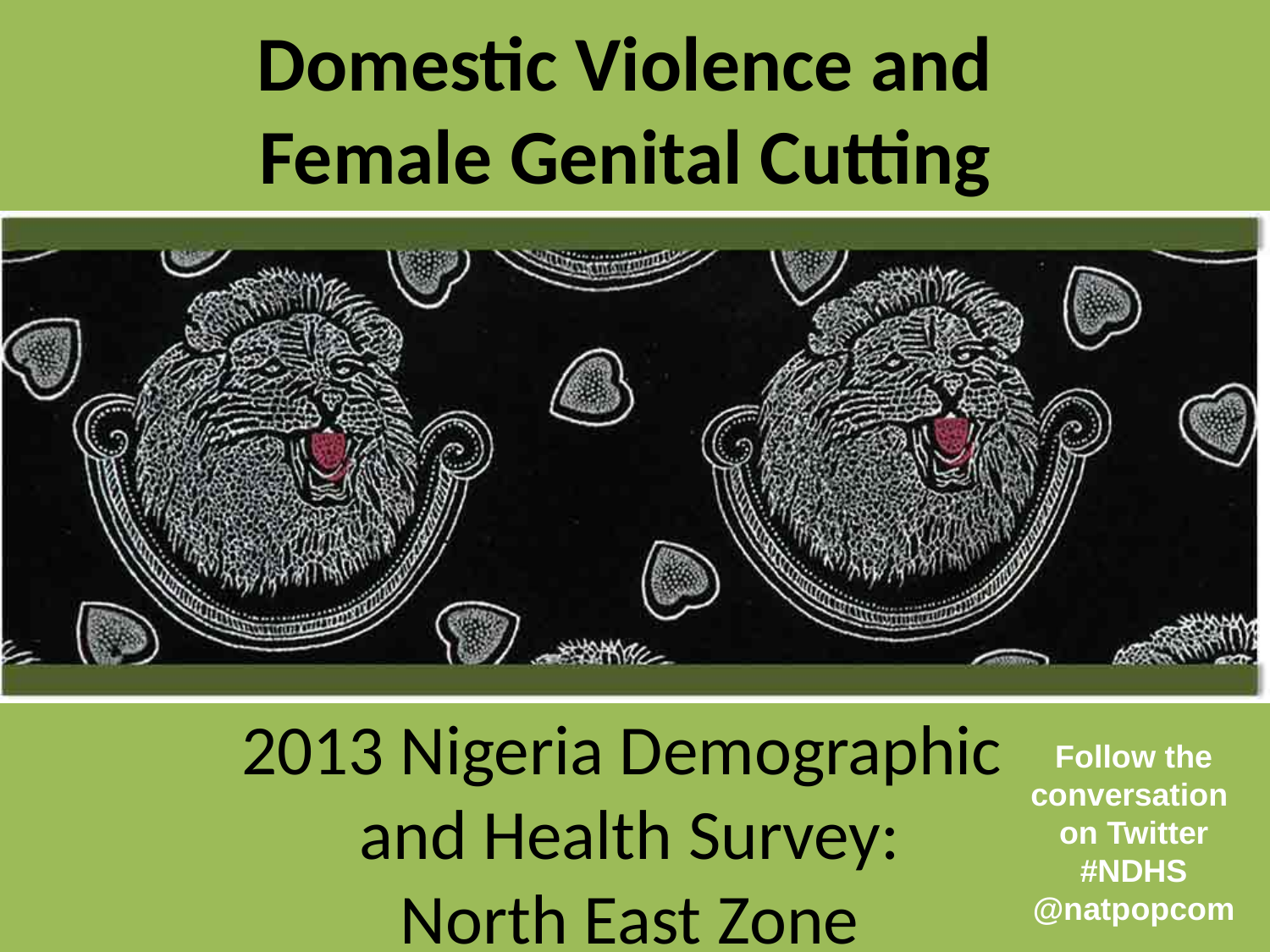

Domestic Violence and
Female Genital Cutting
Follow the conversation  on Twitter #NDHS @natpopcom